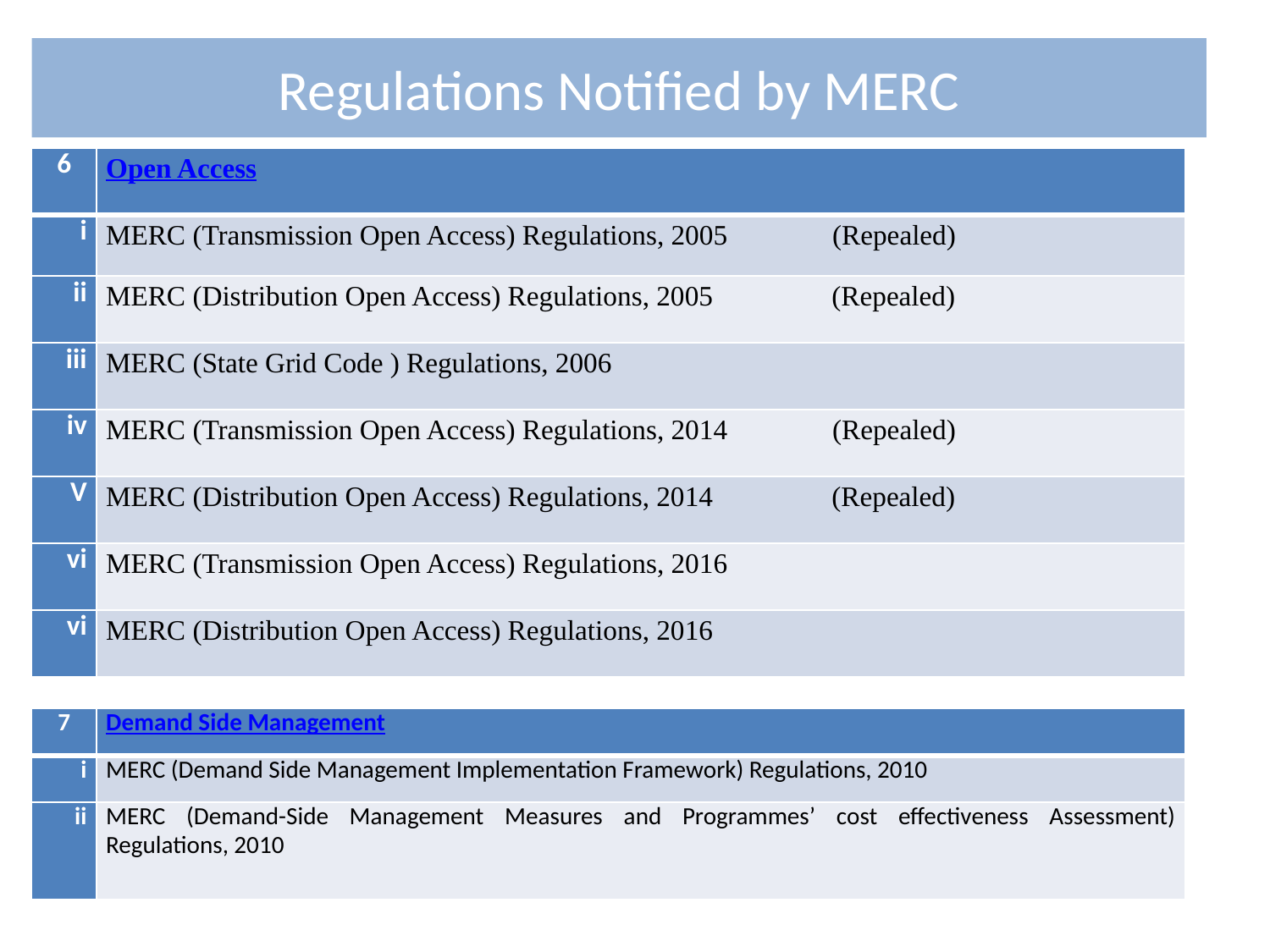

# Regulations Notified by MERC
| 6 | Open Access |
| --- | --- |
| i | MERC (Transmission Open Access) Regulations, 2005 (Repealed) |
| ii | MERC (Distribution Open Access) Regulations, 2005 (Repealed) |
| iii | MERC (State Grid Code ) Regulations, 2006 |
| iv | MERC (Transmission Open Access) Regulations, 2014 (Repealed) |
| V | MERC (Distribution Open Access) Regulations, 2014 (Repealed) |
| vi | MERC (Transmission Open Access) Regulations, 2016 |
| vi | MERC (Distribution Open Access) Regulations, 2016 |
| 7 | Demand Side Management |
| --- | --- |
| i | MERC (Demand Side Management Implementation Framework) Regulations, 2010 |
| ii | MERC (Demand-Side Management Measures and Programmes’ cost effectiveness Assessment) Regulations, 2010 |